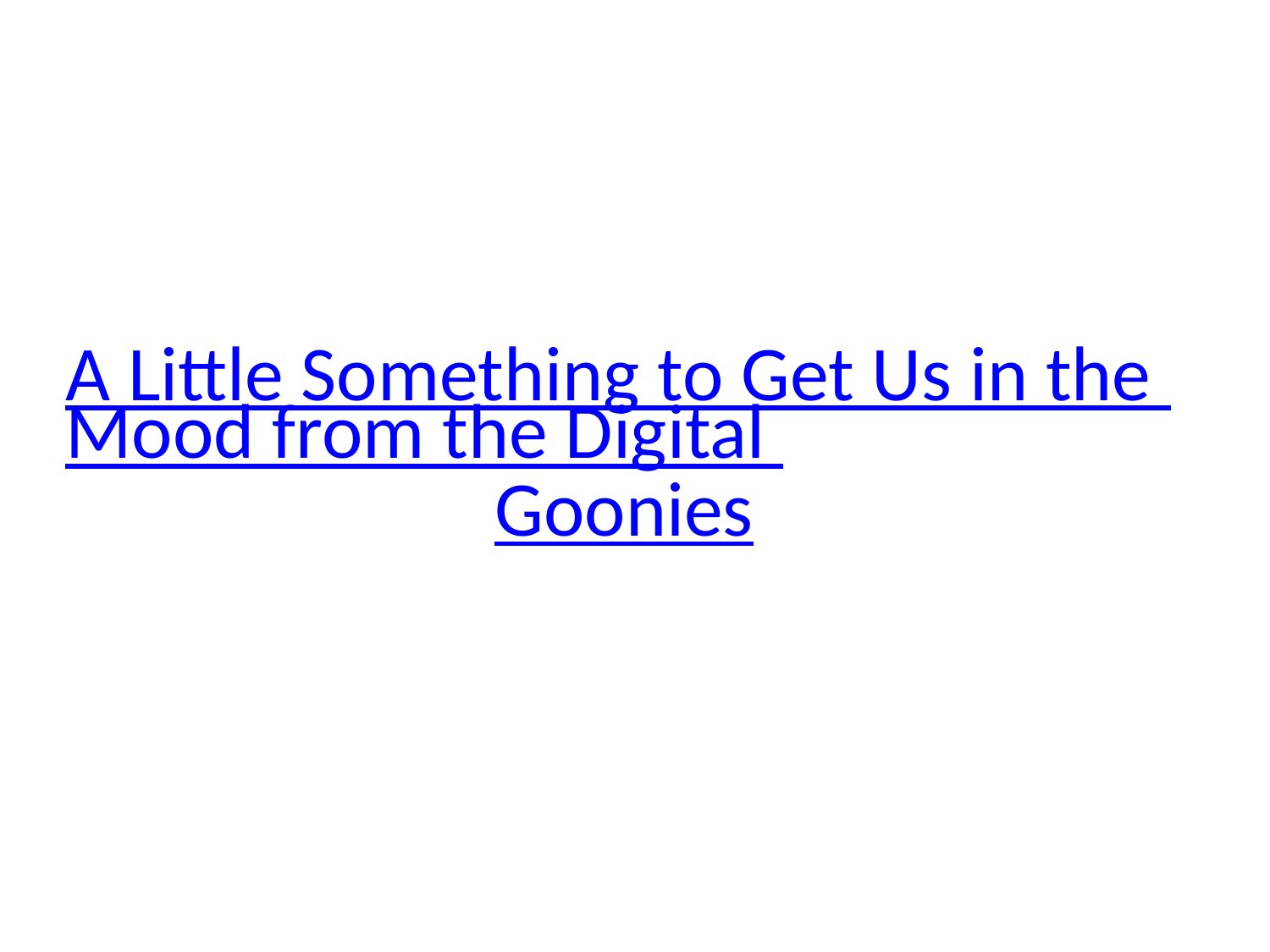

# A Little Something to Get Us in the Mood from the Digital Goonies